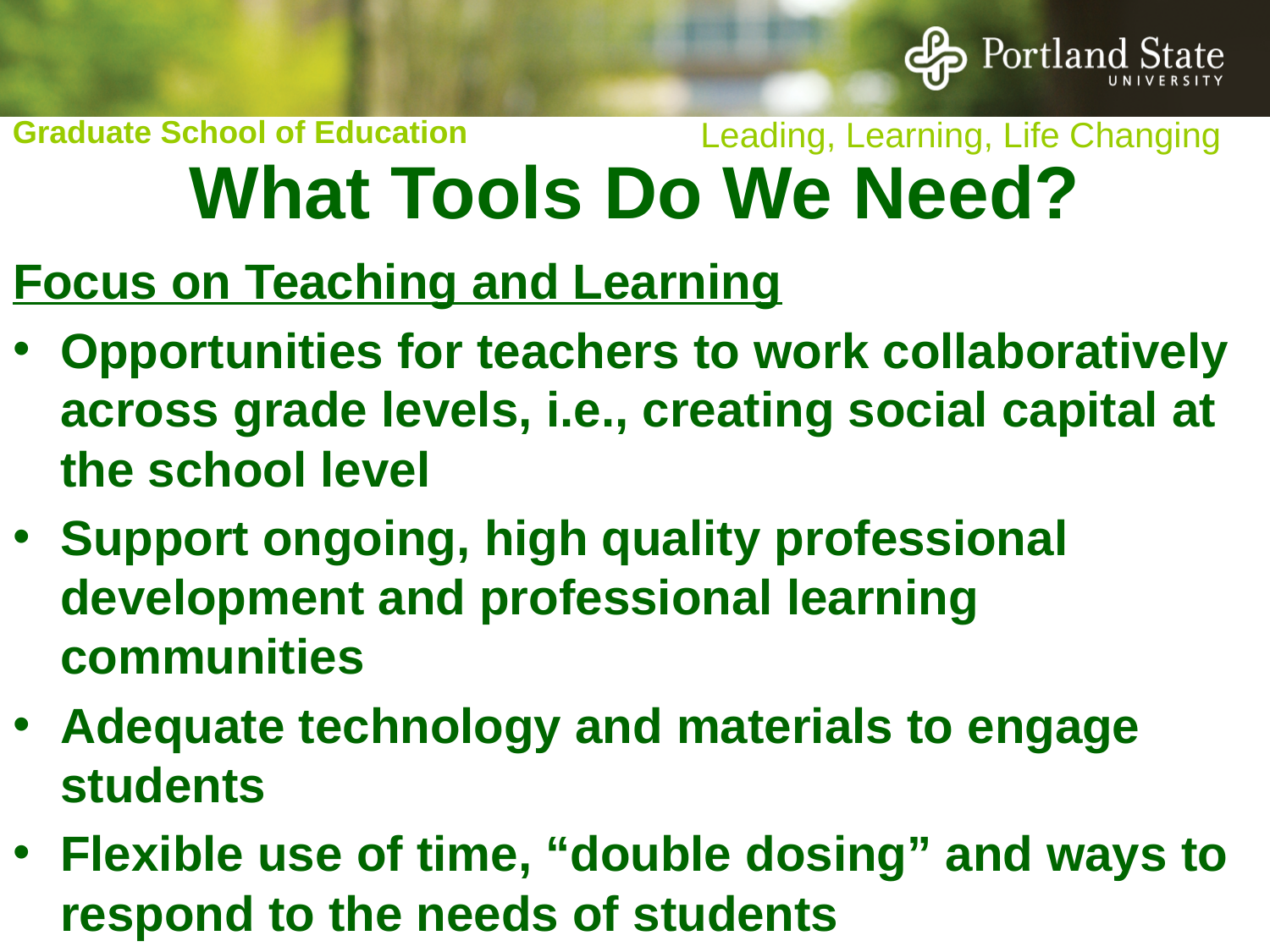

# What Tools Do We Need?
Focus on Teaching and Learning
Opportunities for teachers to work collaboratively across grade levels, i.e., creating social capital at the school level
Support ongoing, high quality professional development and professional learning communities
Adequate technology and materials to engage students
Flexible use of time, “double dosing” and ways to respond to the needs of students